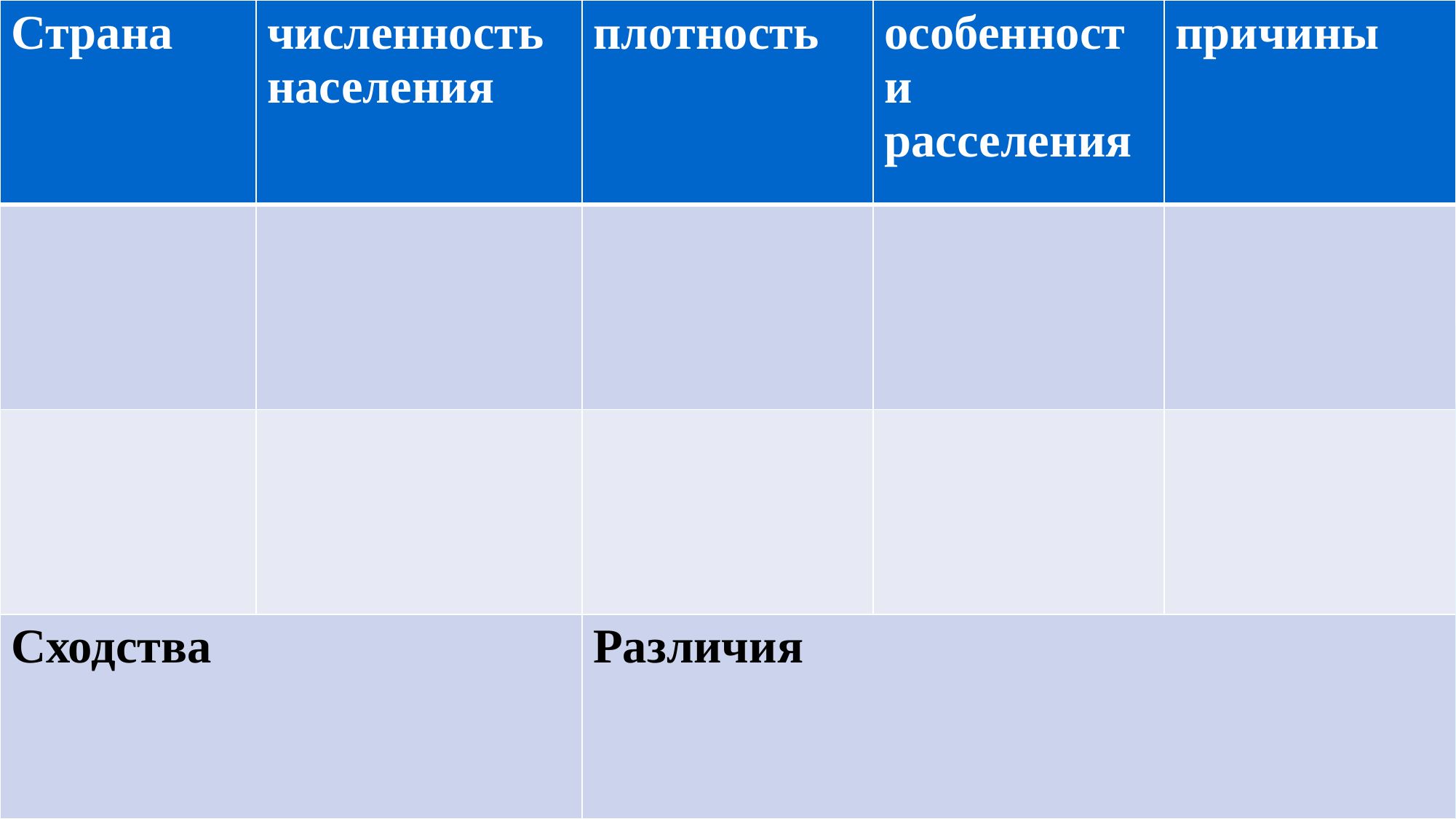

| Страна | численность населения | плотность | особенности расселения | причины |
| --- | --- | --- | --- | --- |
|  |  |  |  |  |
|  |  |  |  |  |
| Сходства |  | Различия |  |  |